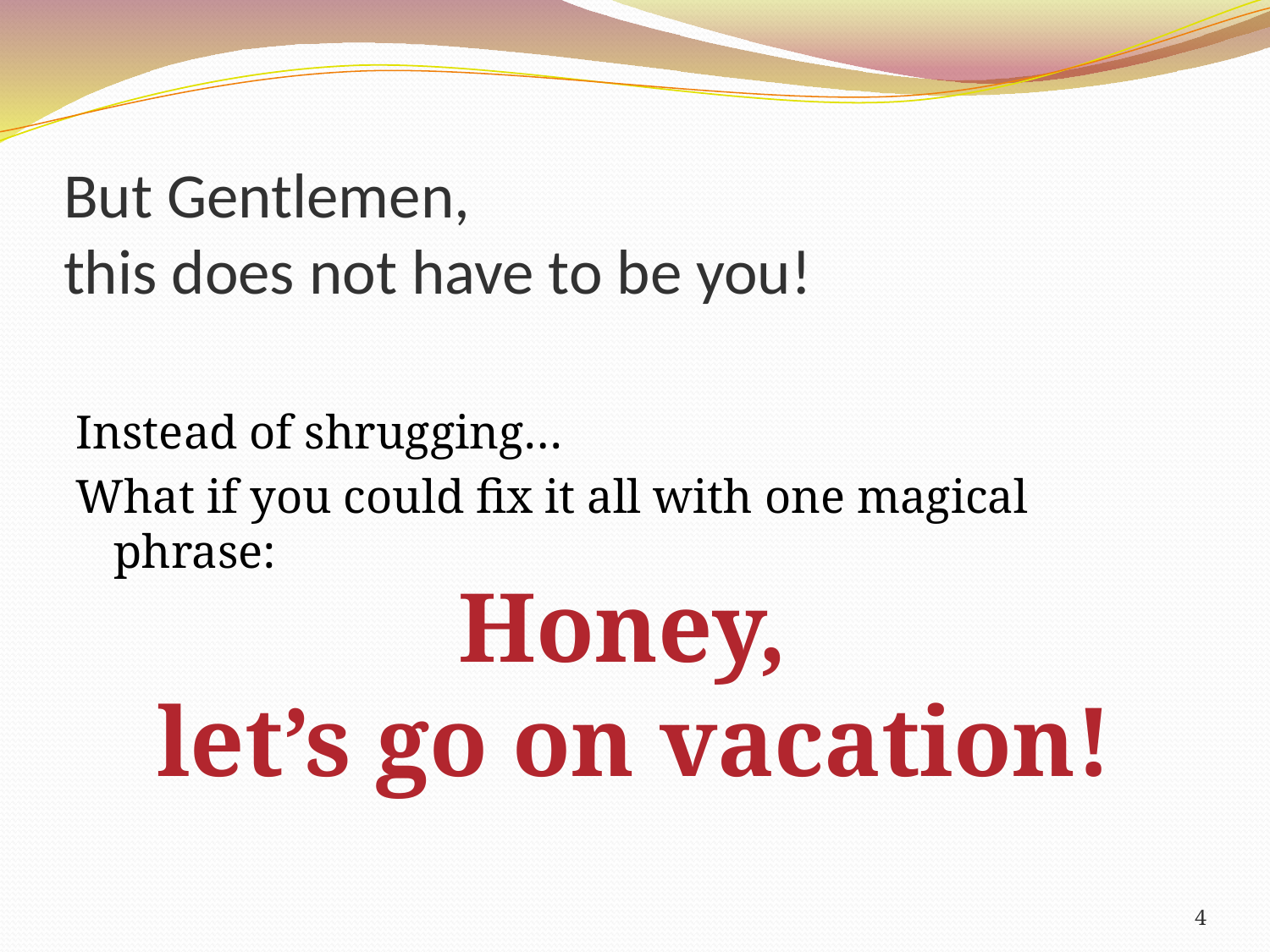

# But Gentlemen, this does not have to be you!

Instead of shrugging…
What if you could fix it all with one magical phrase:
Honey,
let’s go on vacation!
4